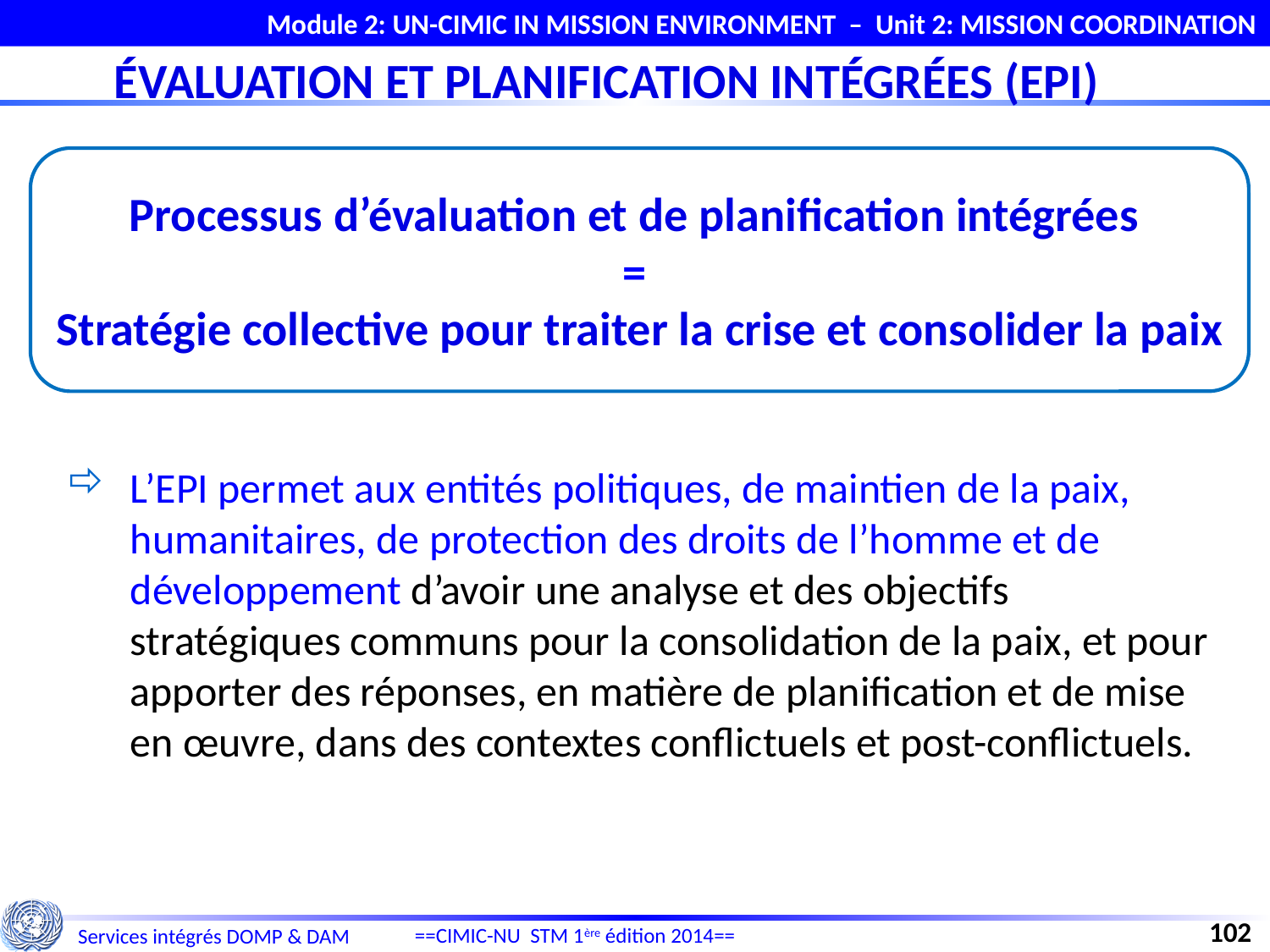

ÉVALUATION ET PLANIFICATION INTÉGRÉES (EPI)

Processus d’évaluation et de planification intégrées
=
Stratégie collective pour traiter la crise et consolider la paix

L’EPI permet aux entités politiques, de maintien de la paix, humanitaires, de protection des droits de l’homme et de développement d’avoir une analyse et des objectifs stratégiques communs pour la consolidation de la paix, et pour apporter des réponses, en matière de planification et de mise en œuvre, dans des contextes conflictuels et post-conflictuels.
102
==CIMIC-NU  STM 1ère édition 2014==
Services intégrés DOMP & DAM